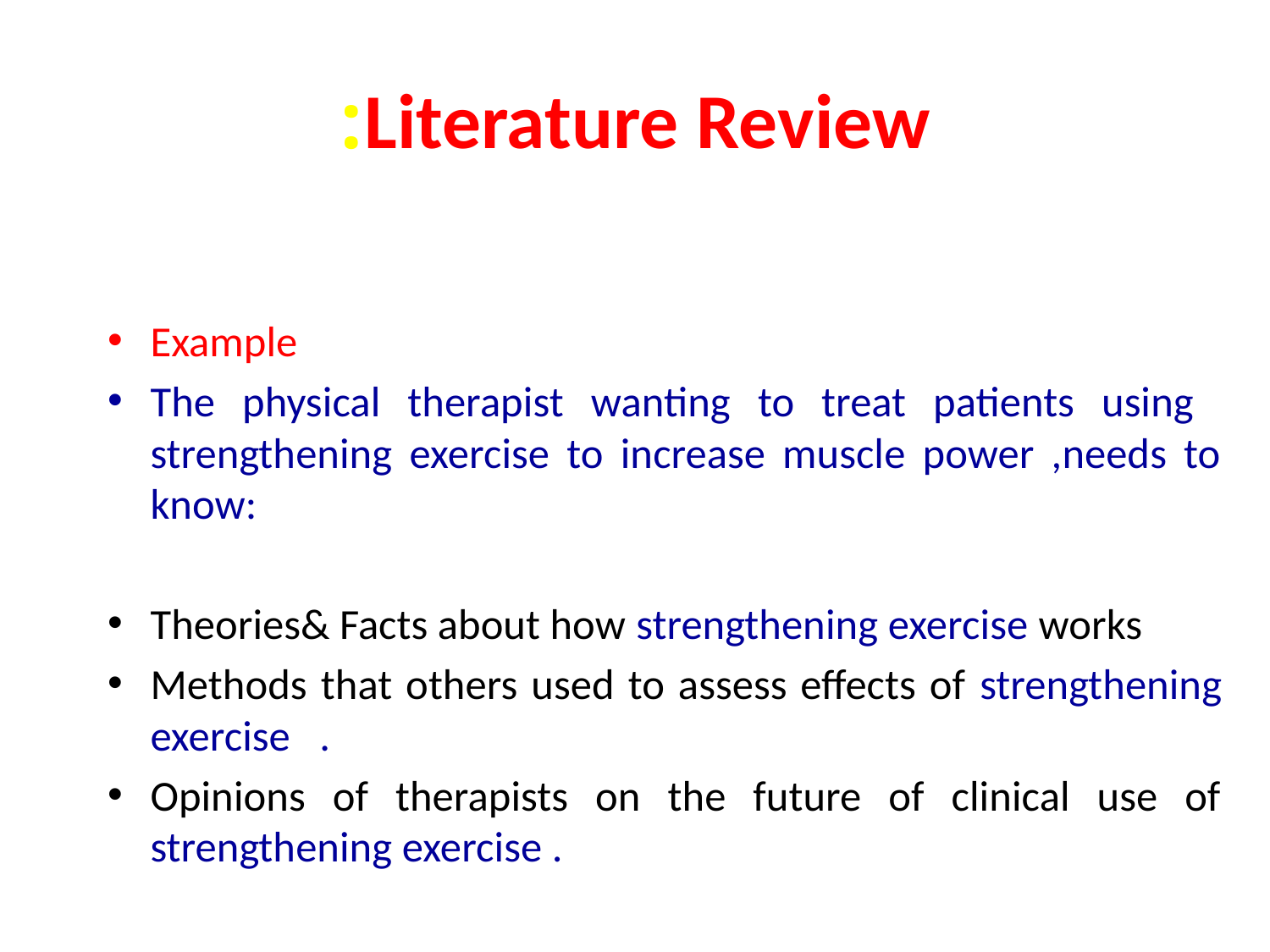

# Literature Review:

Example
The physical therapist wanting to treat patients using  strengthening exercise to increase muscle power ,needs to know:

Theories& Facts about how strengthening exercise works
Methods that others used to assess effects of strengthening exercise   .
Opinions of therapists on the future of clinical use of strengthening exercise .